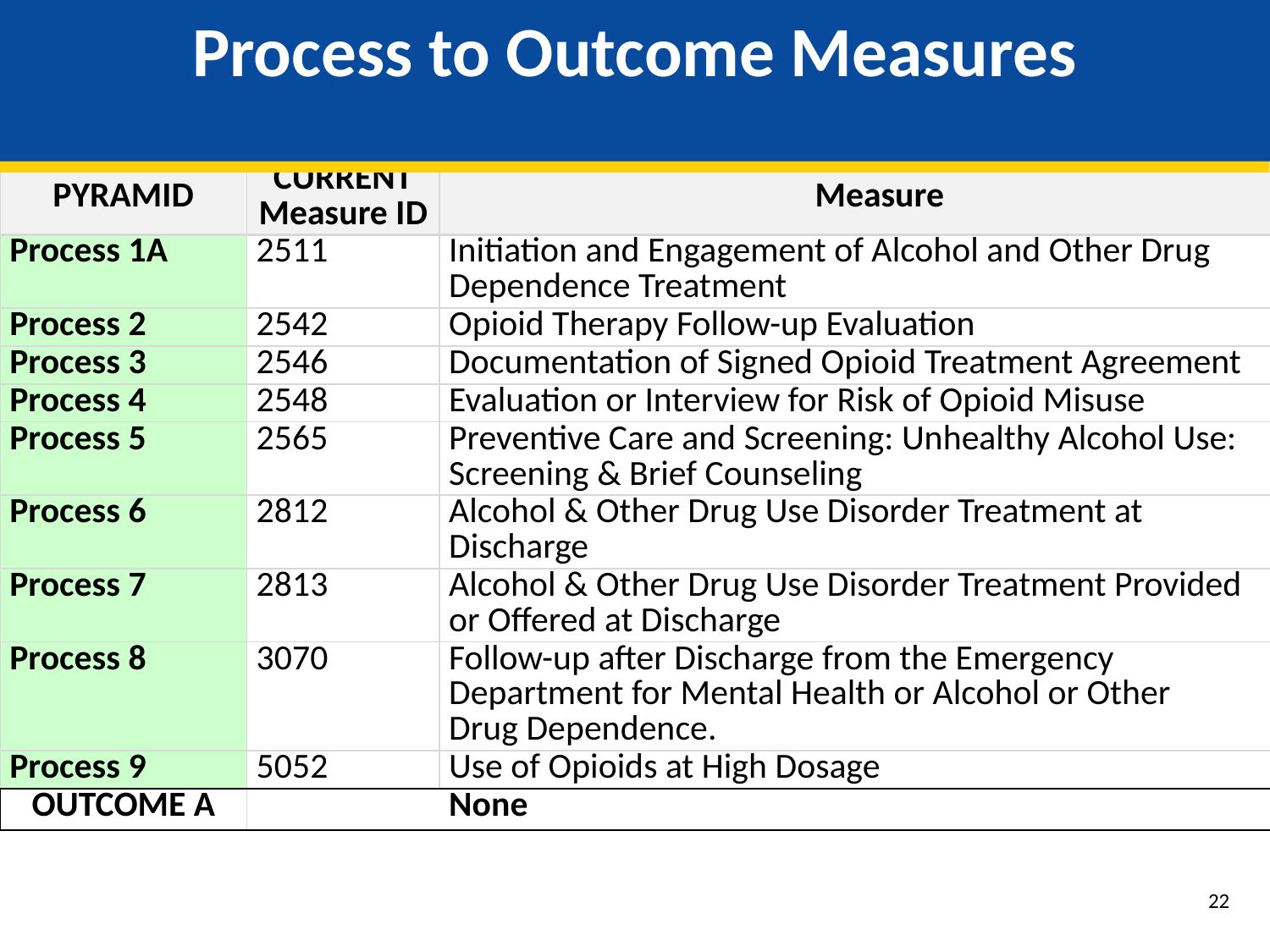

# Process to Outcome Measures
| PYRAMID | CURRENT Measure ID | Measure |
| --- | --- | --- |
| Process 1A | 2511 | Initiation and Engagement of Alcohol and Other Drug Dependence Treatment |
| Process 2 | 2542 | Opioid Therapy Follow-up Evaluation |
| Process 3 | 2546 | Documentation of Signed Opioid Treatment Agreement |
| Process 4 | 2548 | Evaluation or Interview for Risk of Opioid Misuse |
| Process 5 | 2565 | Preventive Care and Screening: Unhealthy Alcohol Use: Screening & Brief Counseling |
| Process 6 | 2812 | Alcohol & Other Drug Use Disorder Treatment at Discharge |
| Process 7 | 2813 | Alcohol & Other Drug Use Disorder Treatment Provided or Offered at Discharge |
| Process 8 | 3070 | Follow-up after Discharge from the Emergency Department for Mental Health or Alcohol or Other Drug Dependence. |
| Process 9 | 5052 | Use of Opioids at High Dosage |
| OUTCOME A |  | None |